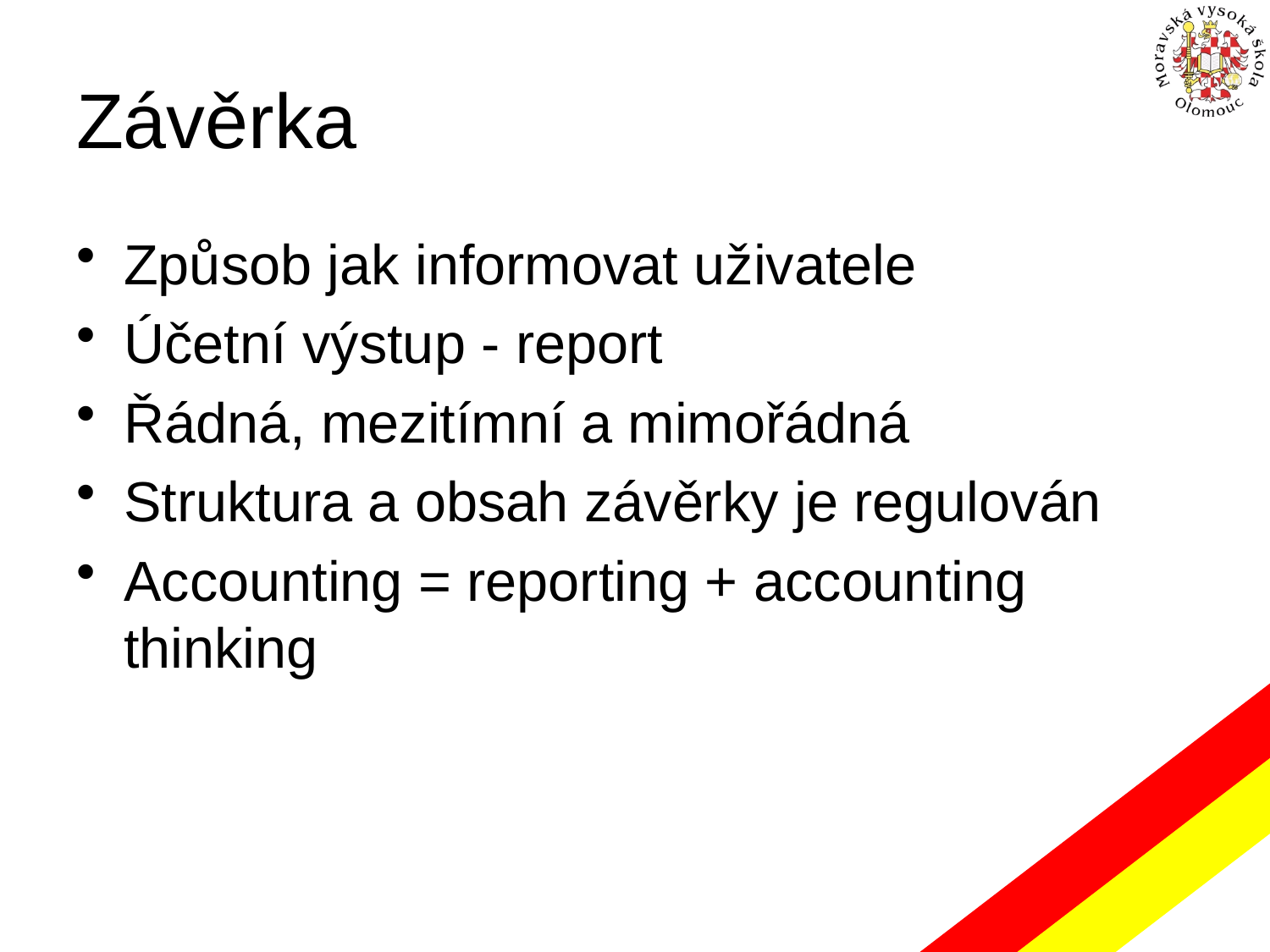

# Závěrka
Způsob jak informovat uživatele
Účetní výstup - report
Řádná, mezitímní a mimořádná
Struktura a obsah závěrky je regulován
Accounting = reporting + accounting thinking